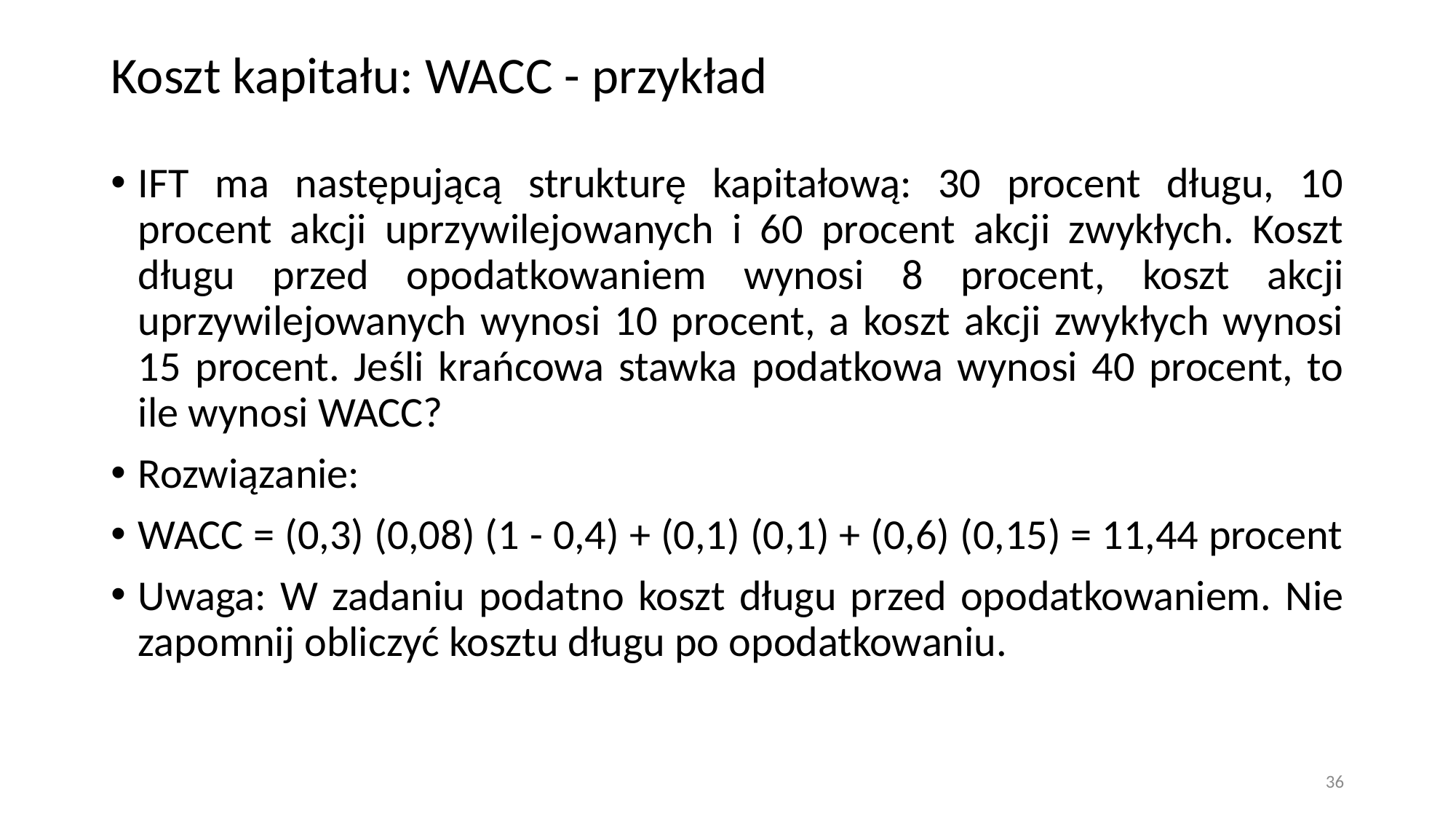

# Koszt kapitału: WACC - przykład
IFT ma następującą strukturę kapitałową: 30 procent długu, 10 procent akcji uprzywilejowanych i 60 procent akcji zwykłych. Koszt długu przed opodatkowaniem wynosi 8 procent, koszt akcji uprzywilejowanych wynosi 10 procent, a koszt akcji zwykłych wynosi 15 procent. Jeśli krańcowa stawka podatkowa wynosi 40 procent, to ile wynosi WACC?
Rozwiązanie:
WACC = (0,3) (0,08) (1 - 0,4) + (0,1) (0,1) + (0,6) (0,15) = 11,44 procent
Uwaga: W zadaniu podatno koszt długu przed opodatkowaniem. Nie zapomnij obliczyć kosztu długu po opodatkowaniu.

36